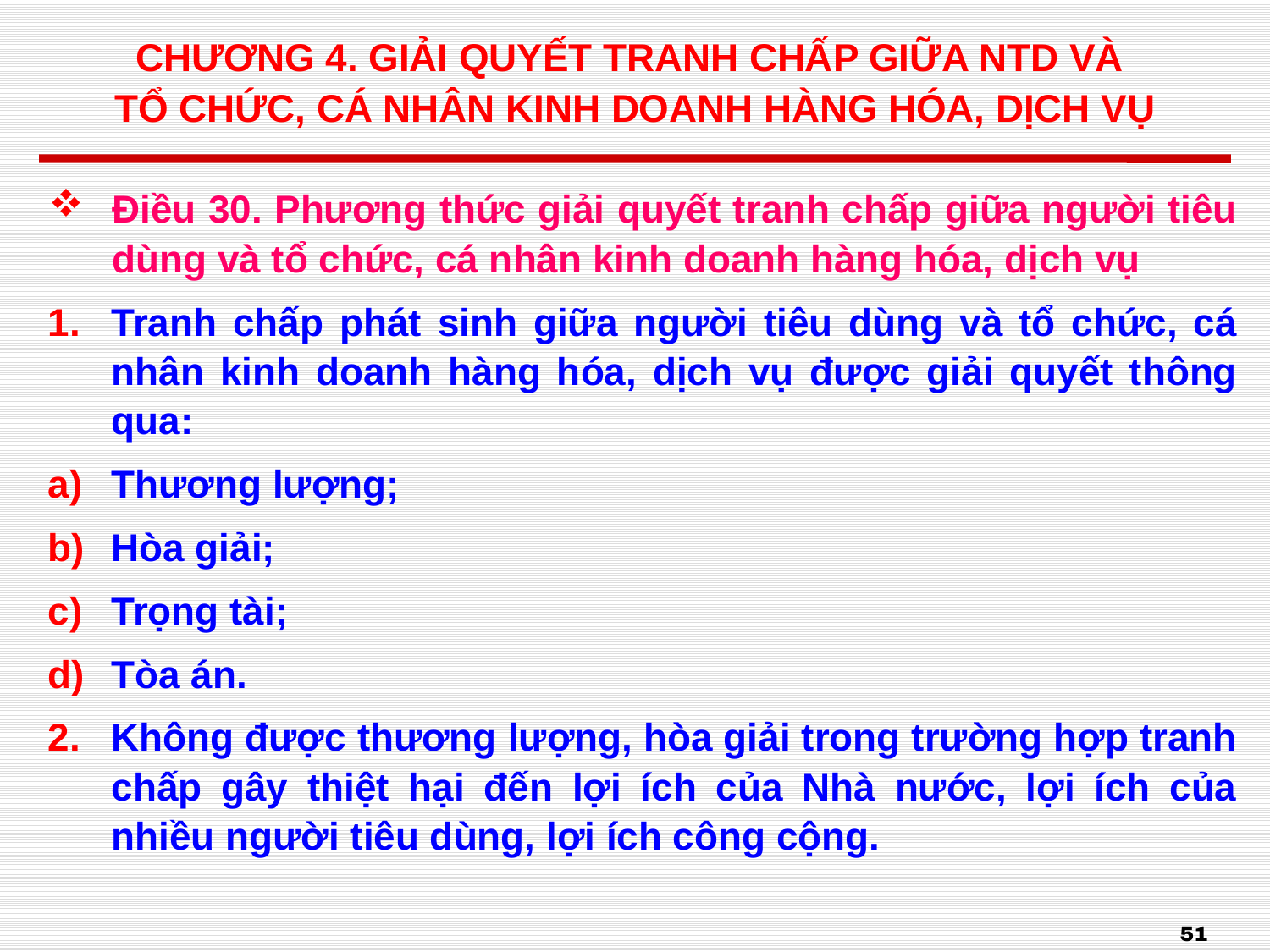

# CHƯƠNG 4. GIẢI QUYẾT TRANH CHẤP GIỮA NTD VÀ TỔ CHỨC, CÁ NHÂN KINH DOANH HÀNG HÓA, DỊCH VỤ
Điều 30. Phương thức giải quyết tranh chấp giữa người tiêu dùng và tổ chức, cá nhân kinh doanh hàng hóa, dịch vụ
Tranh chấp phát sinh giữa người tiêu dùng và tổ chức, cá nhân kinh doanh hàng hóa, dịch vụ được giải quyết thông qua:
Thương lượng;
Hòa giải;
Trọng tài;
Tòa án.
Không được thương lượng, hòa giải trong trường hợp tranh chấp gây thiệt hại đến lợi ích của Nhà nước, lợi ích của nhiều người tiêu dùng, lợi ích công cộng.